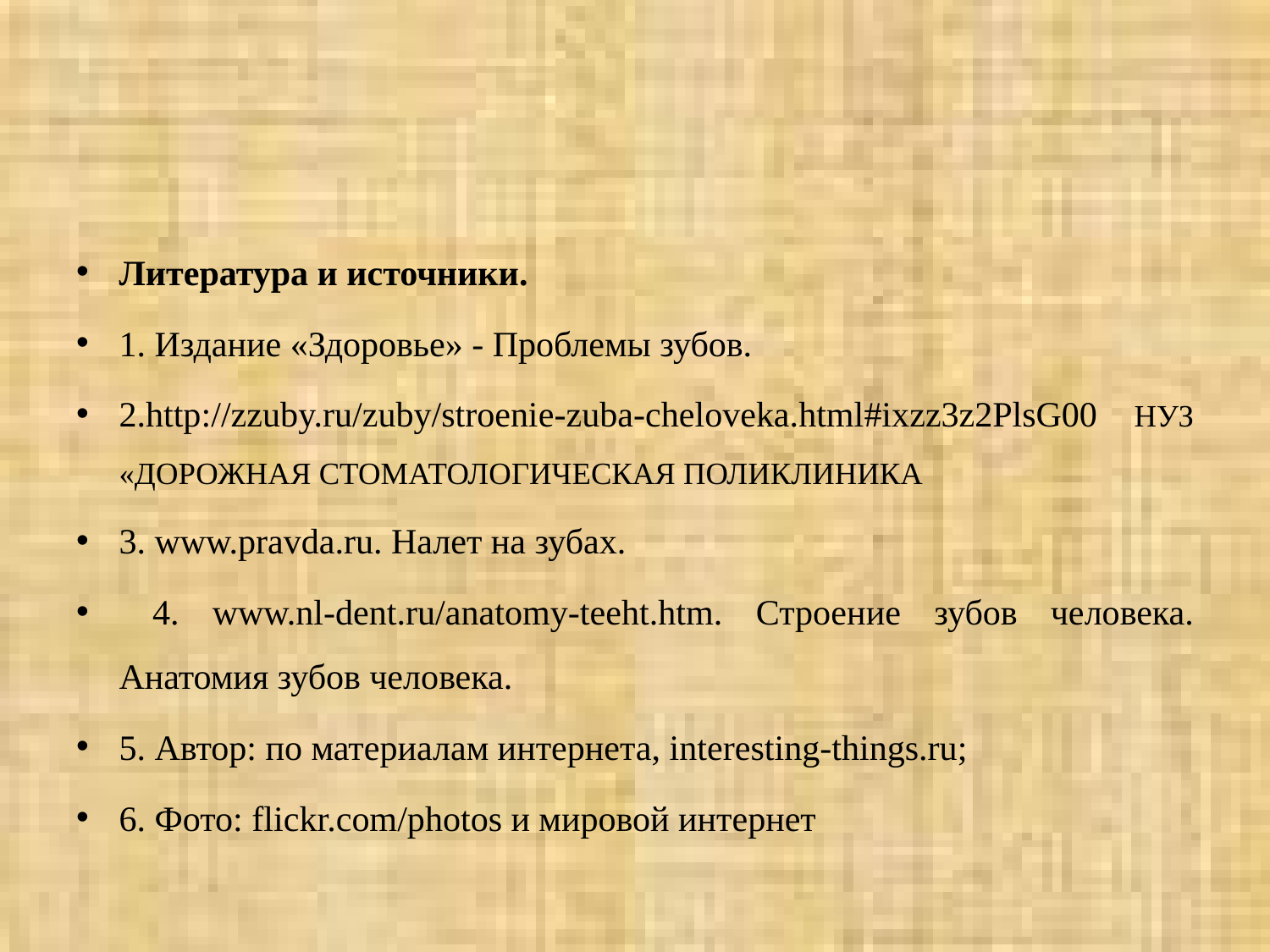

#
Литература и источники.
1. Издание «Здоровье» - Проблемы зубов.
2.http://zzuby.ru/zuby/stroenie-zuba-cheloveka.html#ixzz3z2PlsG00 НУЗ «ДОРОЖНАЯ СТОМАТОЛОГИЧЕСКАЯ ПОЛИКЛИНИКА
3. www.pravda.ru. Налет на зубах.
 4. www.nl-dent.ru/anatomy-teeht.htm. Строение зубов человека. Анатомия зубов человека.
5. Автор: по материалам интернета, interesting-things.ru;
6. Фото: flickr.com/photos и мировой интернет